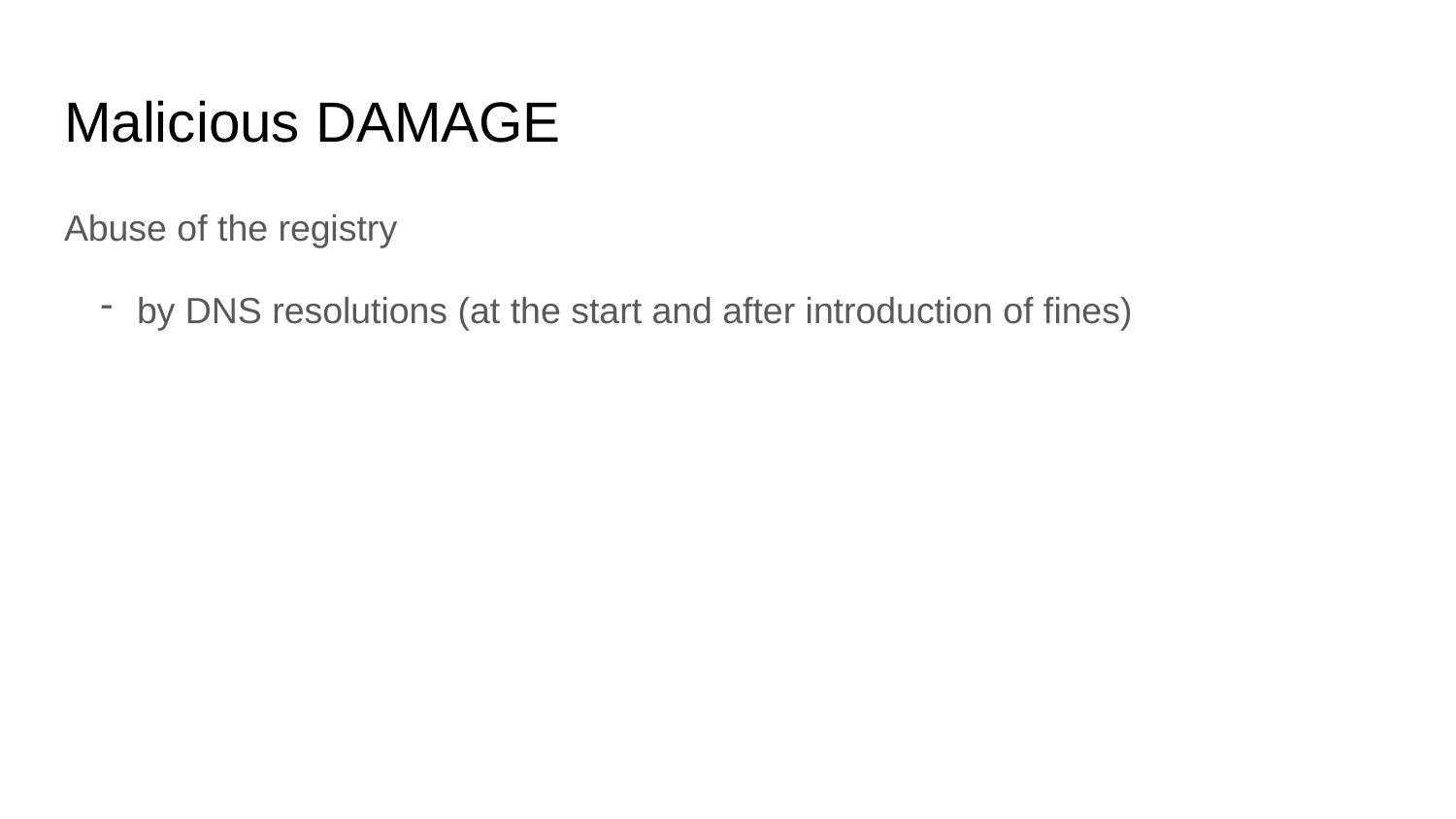

# Malicious DAMAGE
Abuse of the registry
by DNS resolutions (at the start and after introduction of fines)